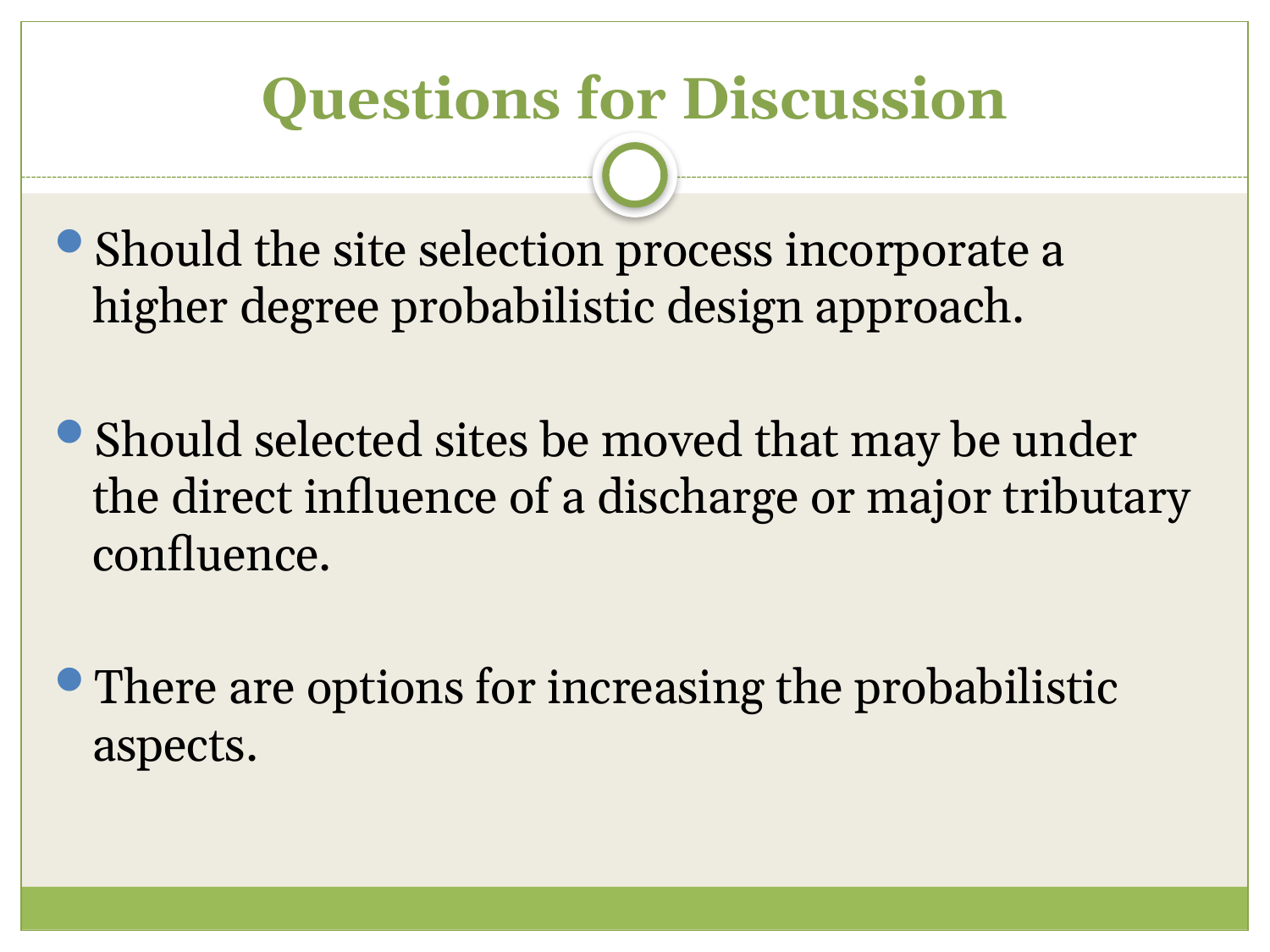

# Questions for Discussion
Should the site selection process incorporate a higher degree probabilistic design approach.

Should selected sites be moved that may be under the direct influence of a discharge or major tributary confluence.

There are options for increasing the probabilistic aspects.